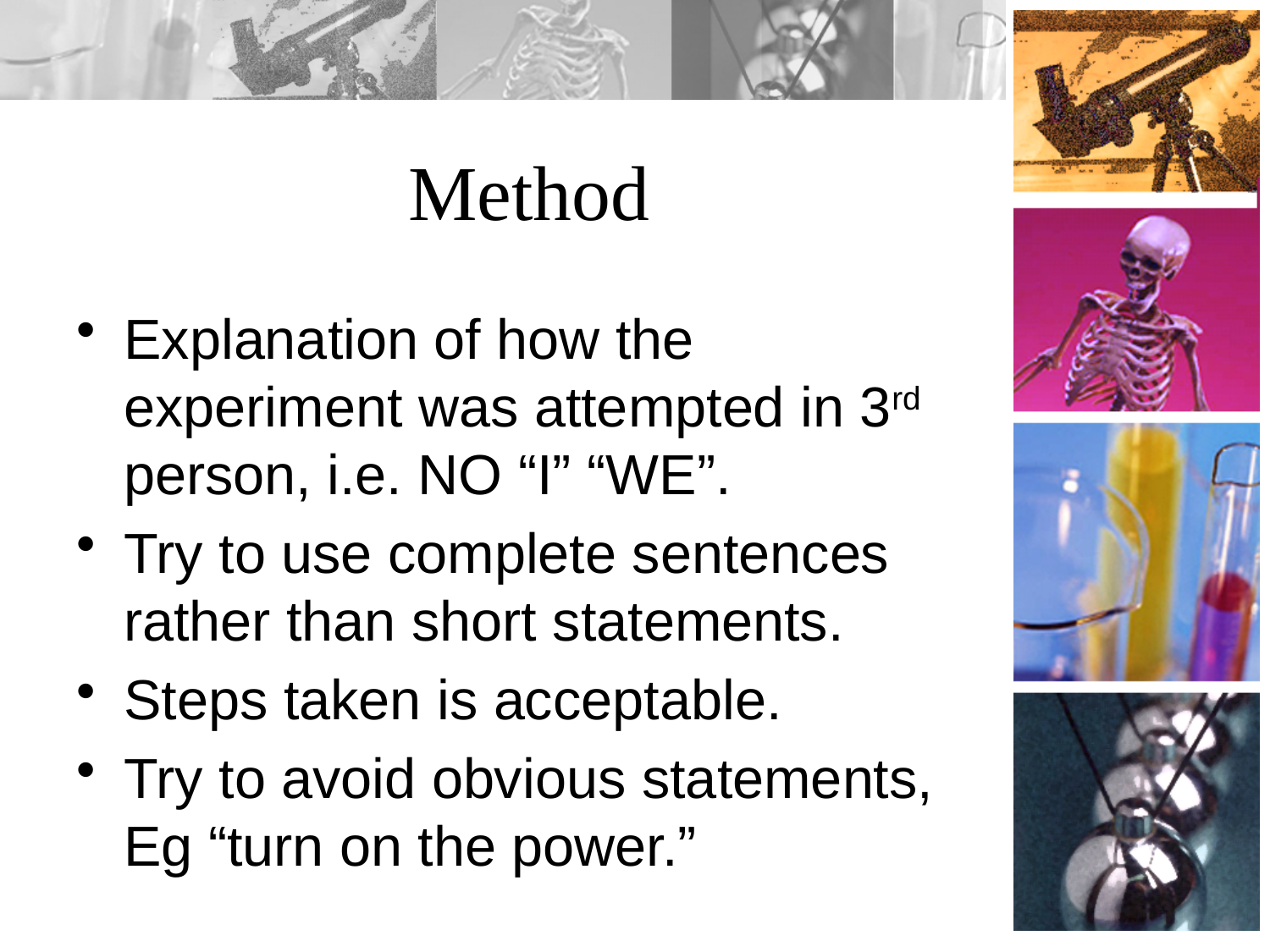

# Method
Explanation of how the experiment was attempted in 3rd person, i.e. NO “I” “WE”.
Try to use complete sentences rather than short statements.
Steps taken is acceptable.
Try to avoid obvious statements, Eg “turn on the power.”